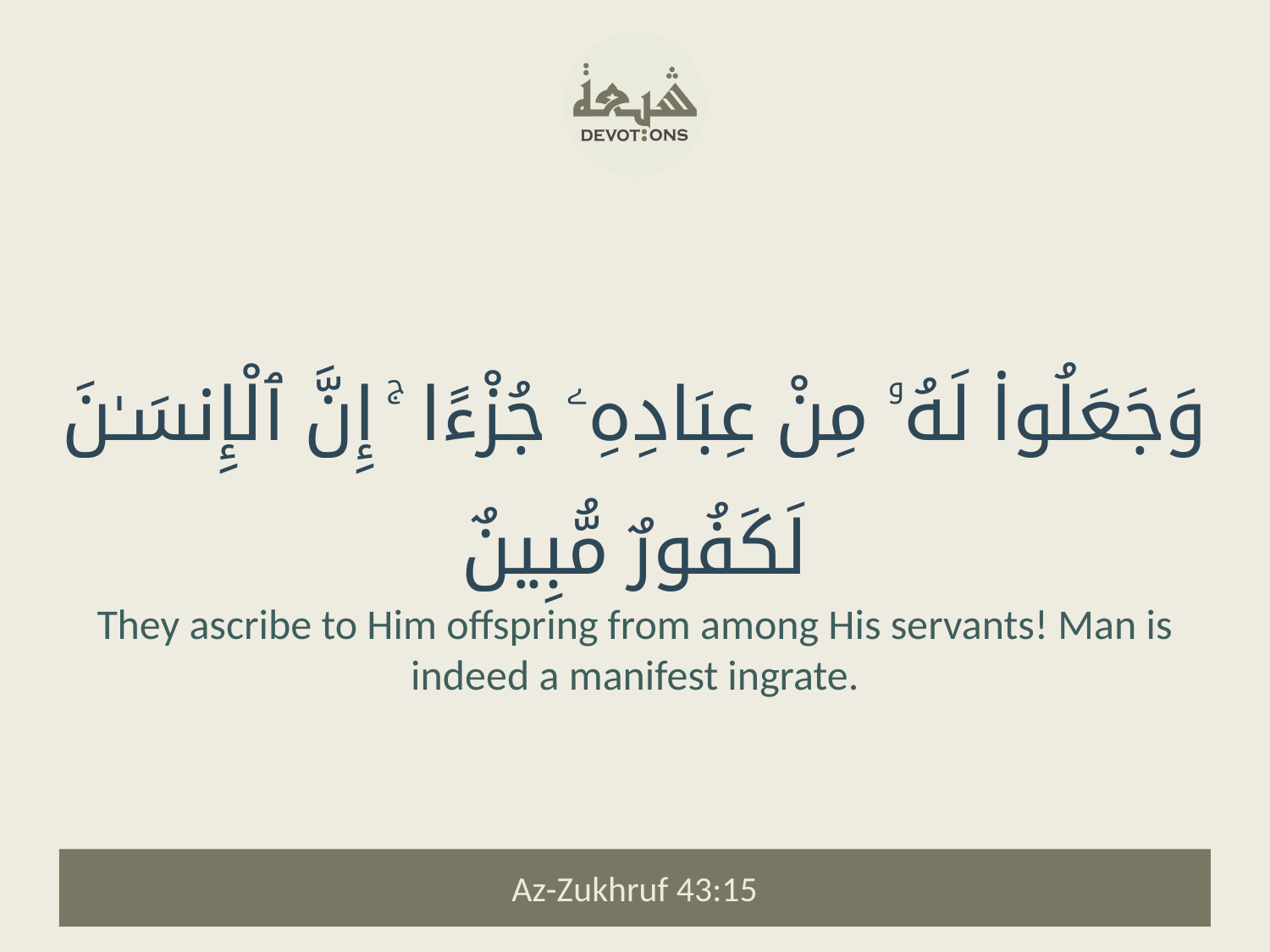

وَجَعَلُوا۟ لَهُۥ مِنْ عِبَادِهِۦ جُزْءًا ۚ إِنَّ ٱلْإِنسَـٰنَ لَكَفُورٌ مُّبِينٌ
They ascribe to Him offspring from among His servants! Man is indeed a manifest ingrate.
Az-Zukhruf 43:15